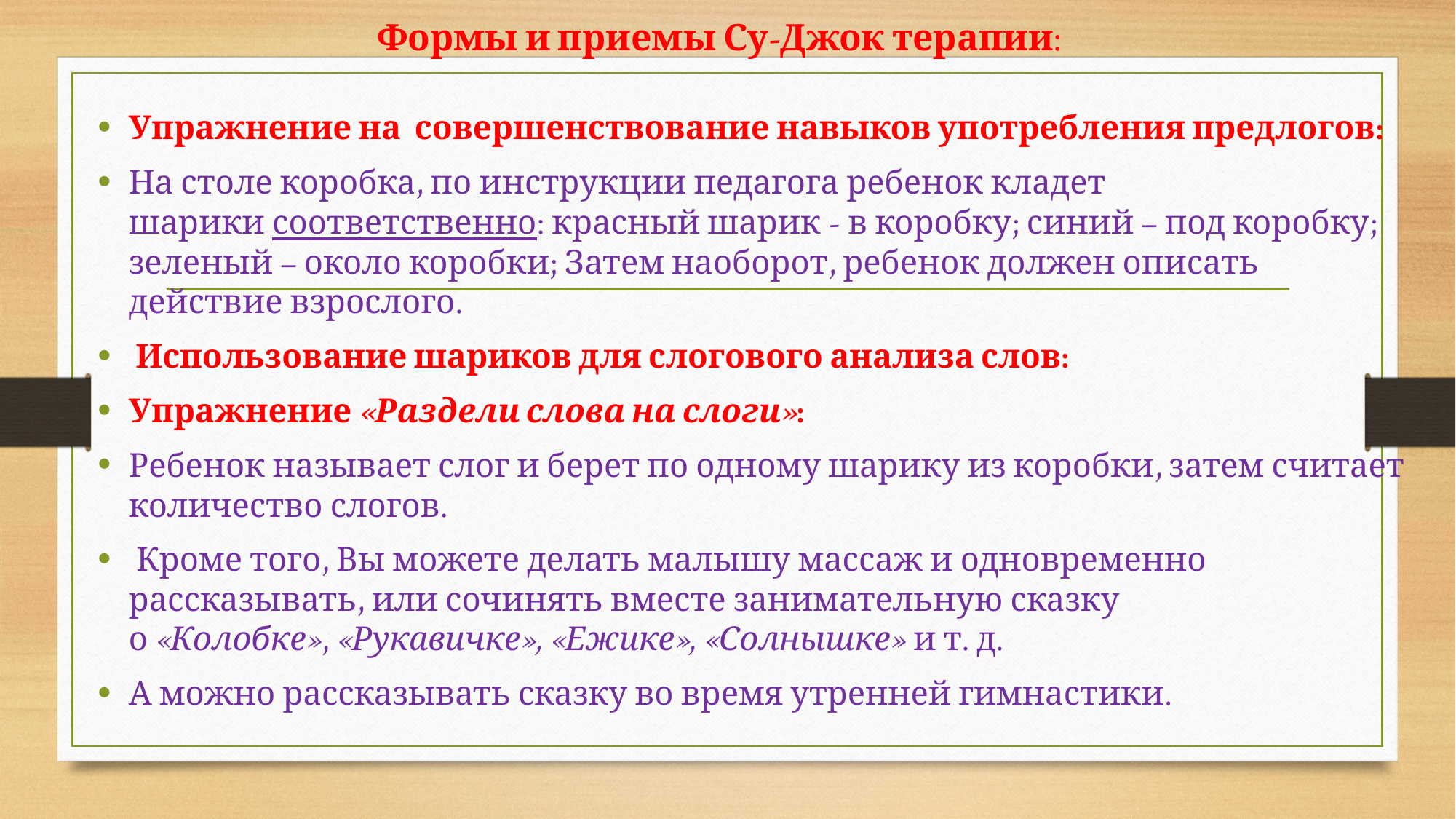

Формы и приемы Су-Джок терапии:
Упражнение на  совершенствование навыков употребления предлогов:
На столе коробка, по инструкции педагога ребенок кладет шарики соответственно: красный шарик - в коробку; синий – под коробку; зеленый – около коробки; Затем наоборот, ребенок должен описать действие взрослого.
 Использование шариков для слогового анализа слов:
Упражнение «Раздели слова на слоги»:
Ребенок называет слог и берет по одному шарику из коробки, затем считает количество слогов.
 Кроме того, Вы можете делать малышу массаж и одновременно рассказывать, или сочинять вместе занимательную сказку о «Колобке», «Рукавичке», «Ежике», «Солнышке» и т. д.
А можно рассказывать сказку во время утренней гимнастики.